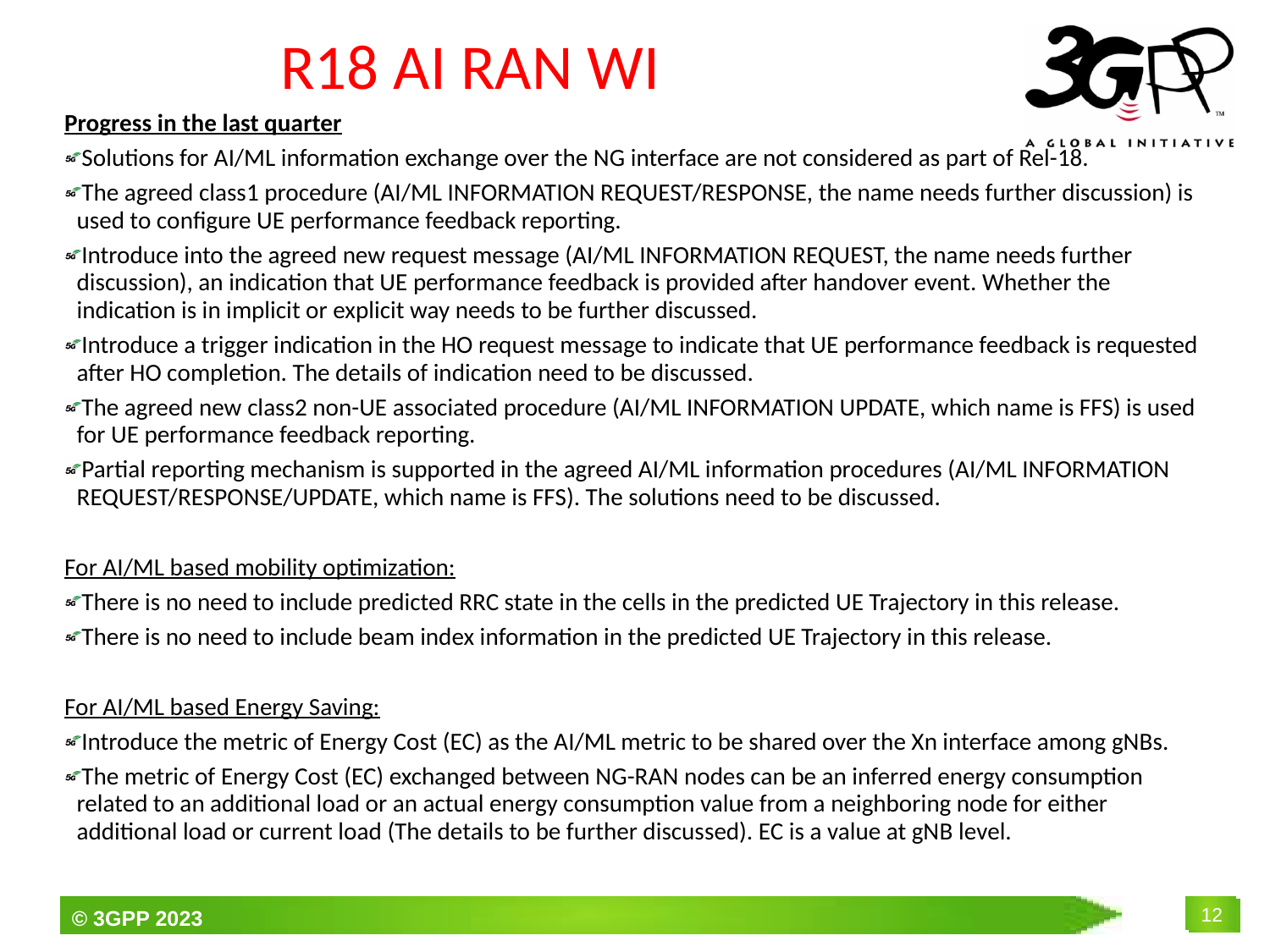

# R18 AI RAN WI
Progress in the last quarter
Solutions for AI/ML information exchange over the NG interface are not considered as part of Rel-18.
The agreed class1 procedure (AI/ML INFORMATION REQUEST/RESPONSE, the name needs further discussion) is used to configure UE performance feedback reporting.
Introduce into the agreed new request message (AI/ML INFORMATION REQUEST, the name needs further discussion), an indication that UE performance feedback is provided after handover event. Whether the indication is in implicit or explicit way needs to be further discussed.
Introduce a trigger indication in the HO request message to indicate that UE performance feedback is requested after HO completion. The details of indication need to be discussed.
The agreed new class2 non-UE associated procedure (AI/ML INFORMATION UPDATE, which name is FFS) is used for UE performance feedback reporting.
Partial reporting mechanism is supported in the agreed AI/ML information procedures (AI/ML INFORMATION REQUEST/RESPONSE/UPDATE, which name is FFS). The solutions need to be discussed.

For AI/ML based mobility optimization:
There is no need to include predicted RRC state in the cells in the predicted UE Trajectory in this release.
There is no need to include beam index information in the predicted UE Trajectory in this release.

For AI/ML based Energy Saving:
Introduce the metric of Energy Cost (EC) as the AI/ML metric to be shared over the Xn interface among gNBs.
The metric of Energy Cost (EC) exchanged between NG-RAN nodes can be an inferred energy consumption related to an additional load or an actual energy consumption value from a neighboring node for either additional load or current load (The details to be further discussed). EC is a value at gNB level.

12